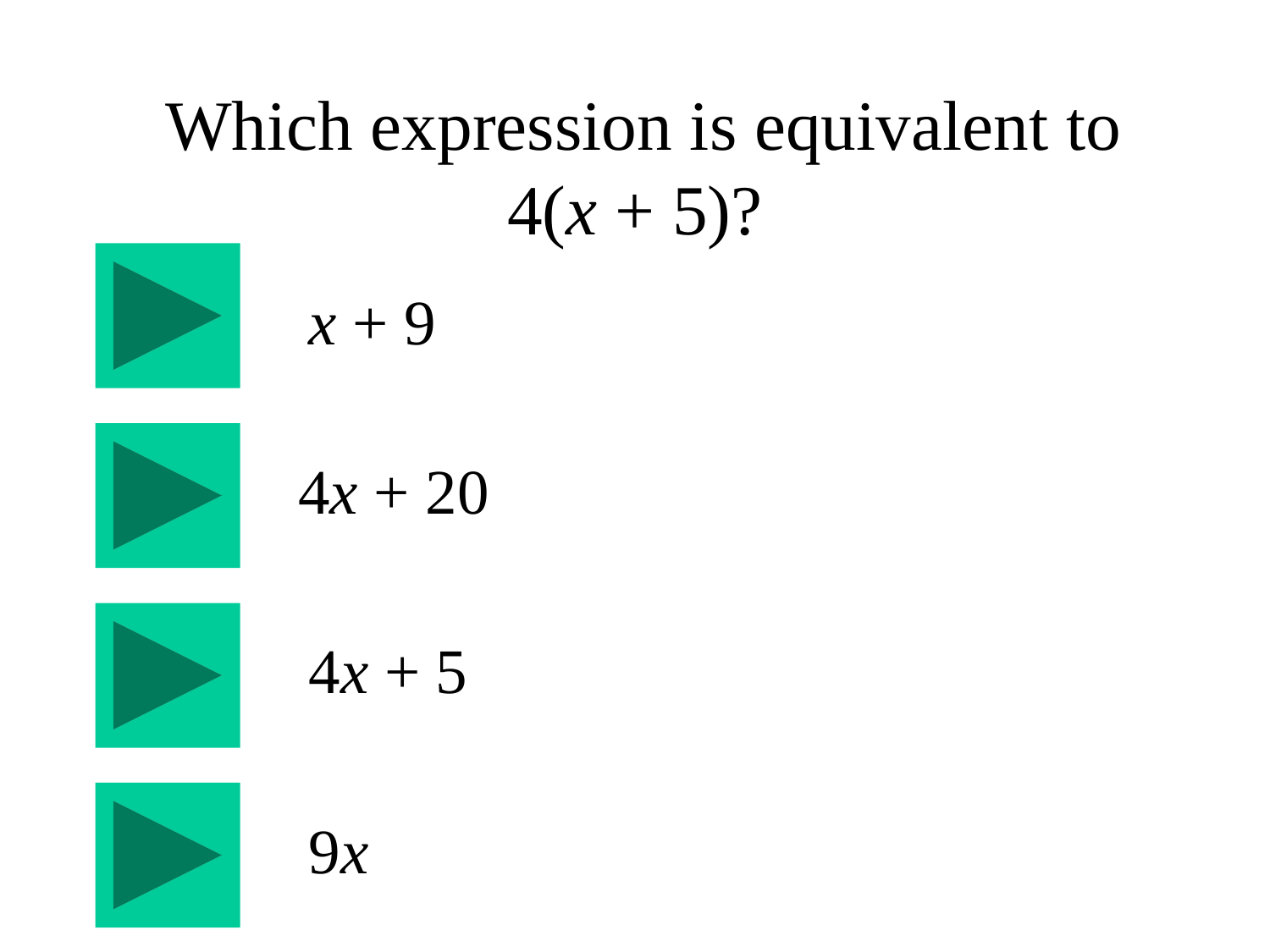

Which expression is equivalent to 4(x + 5)?

x + 9

4x + 20

4x + 5

9x